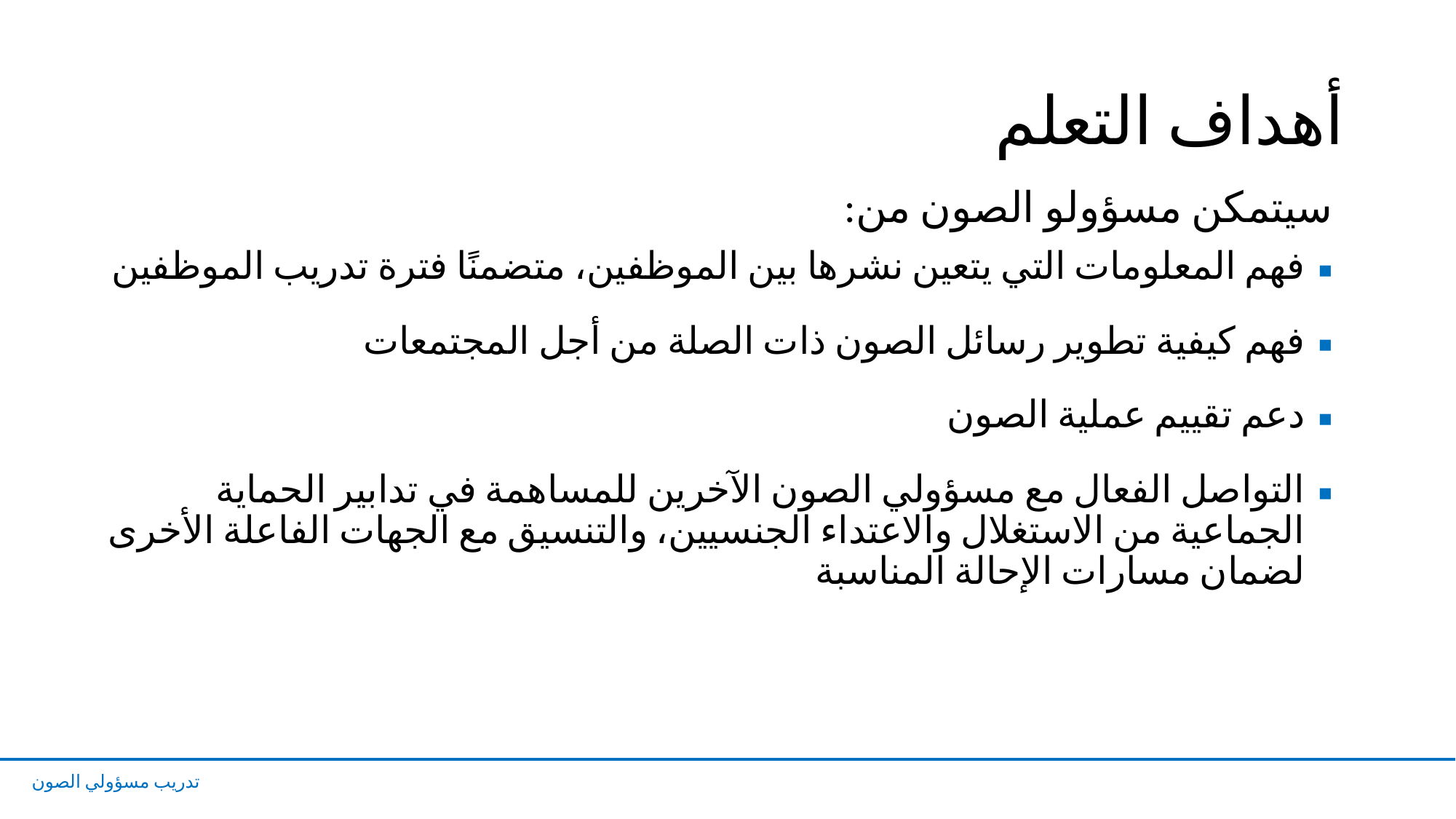

# أهداف التعلم
سيتمكن مسؤولو الصون من:
فهم المعلومات التي يتعين نشرها بين الموظفين، متضمنًا فترة تدريب الموظفين
فهم كيفية تطوير رسائل الصون ذات الصلة من أجل المجتمعات
دعم تقييم عملية الصون
التواصل الفعال مع مسؤولي الصون الآخرين للمساهمة في تدابير الحماية الجماعية من الاستغلال والاعتداء الجنسيين، والتنسيق مع الجهات الفاعلة الأخرى لضمان مسارات الإحالة المناسبة

تدريب مسؤولي الصون